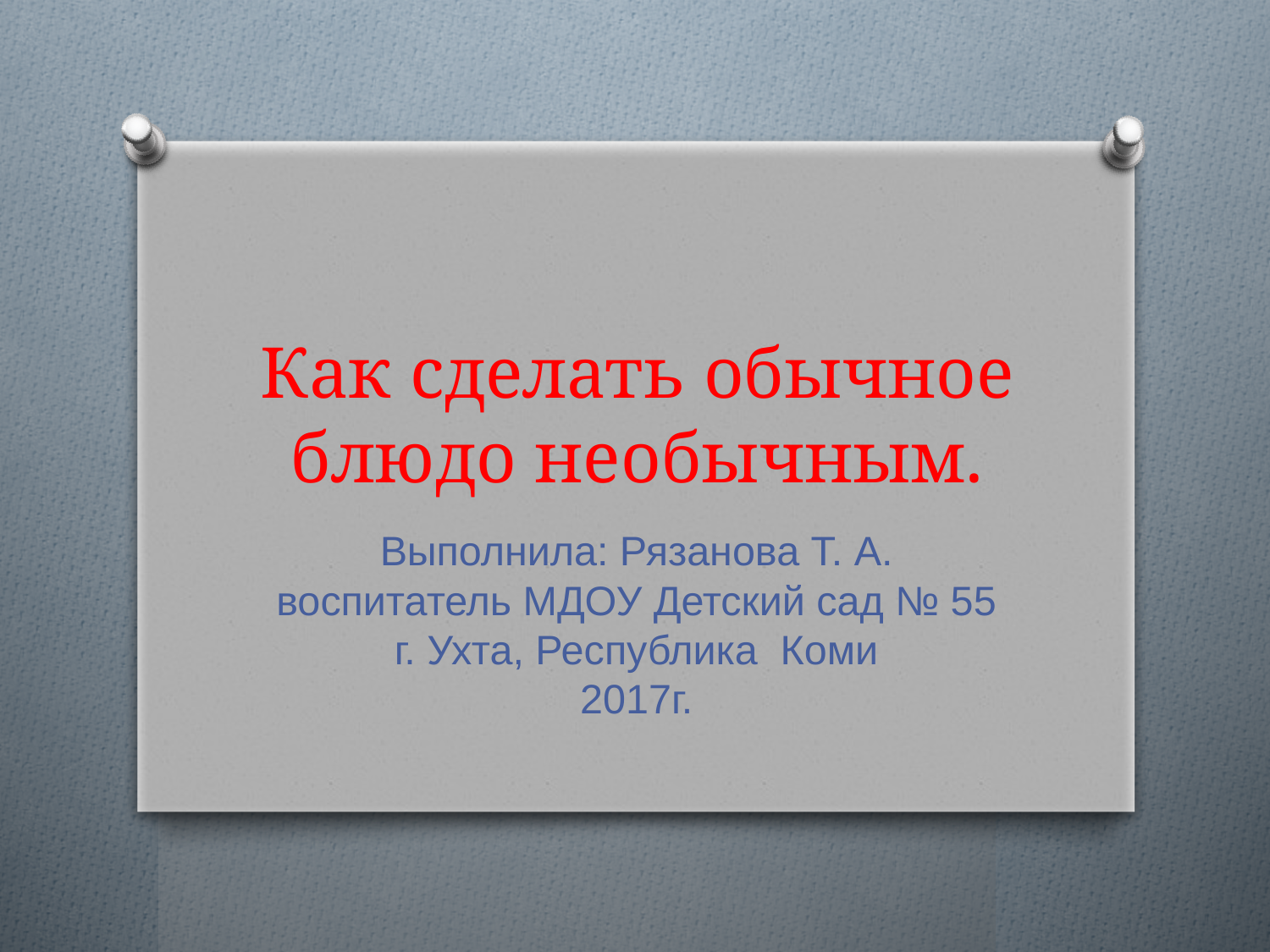

# Как сделать обычное блюдо необычным.
Выполнила: Рязанова Т. А.
воспитатель МДОУ Детский сад № 55
г. Ухта, Республика  Коми
2017г.